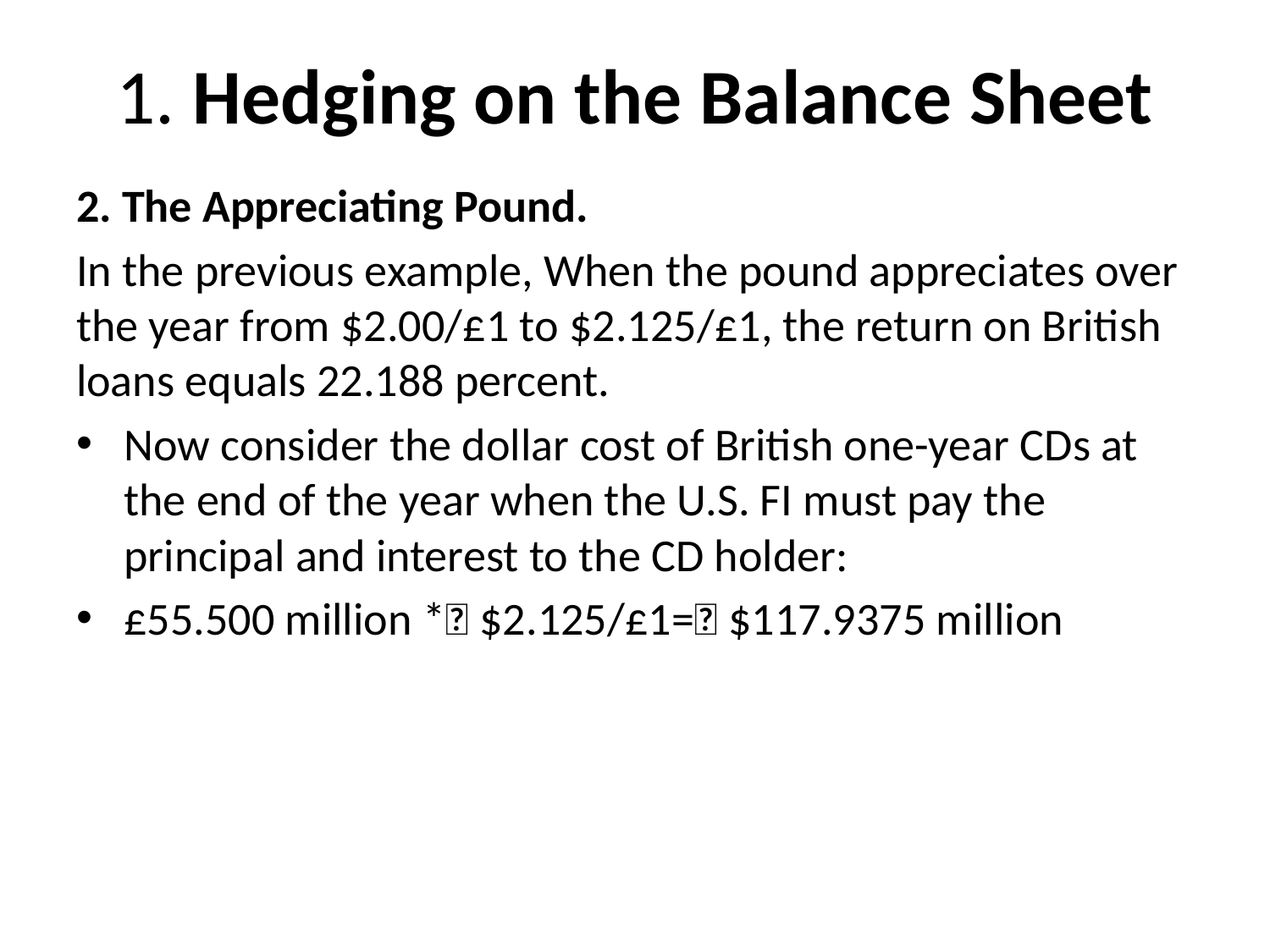

# 1. Hedging on the Balance Sheet
2. The Appreciating Pound.
In the previous example, When the pound appreciates over the year from $2.00/£1 to $2.125/£1, the return on British loans equals 22.188 percent.
Now consider the dollar cost of British one-year CDs at the end of the year when the U.S. FI must pay the principal and interest to the CD holder:
£55.500 million *􏰁 $2.125/£1=􏰀 $117.9375 million